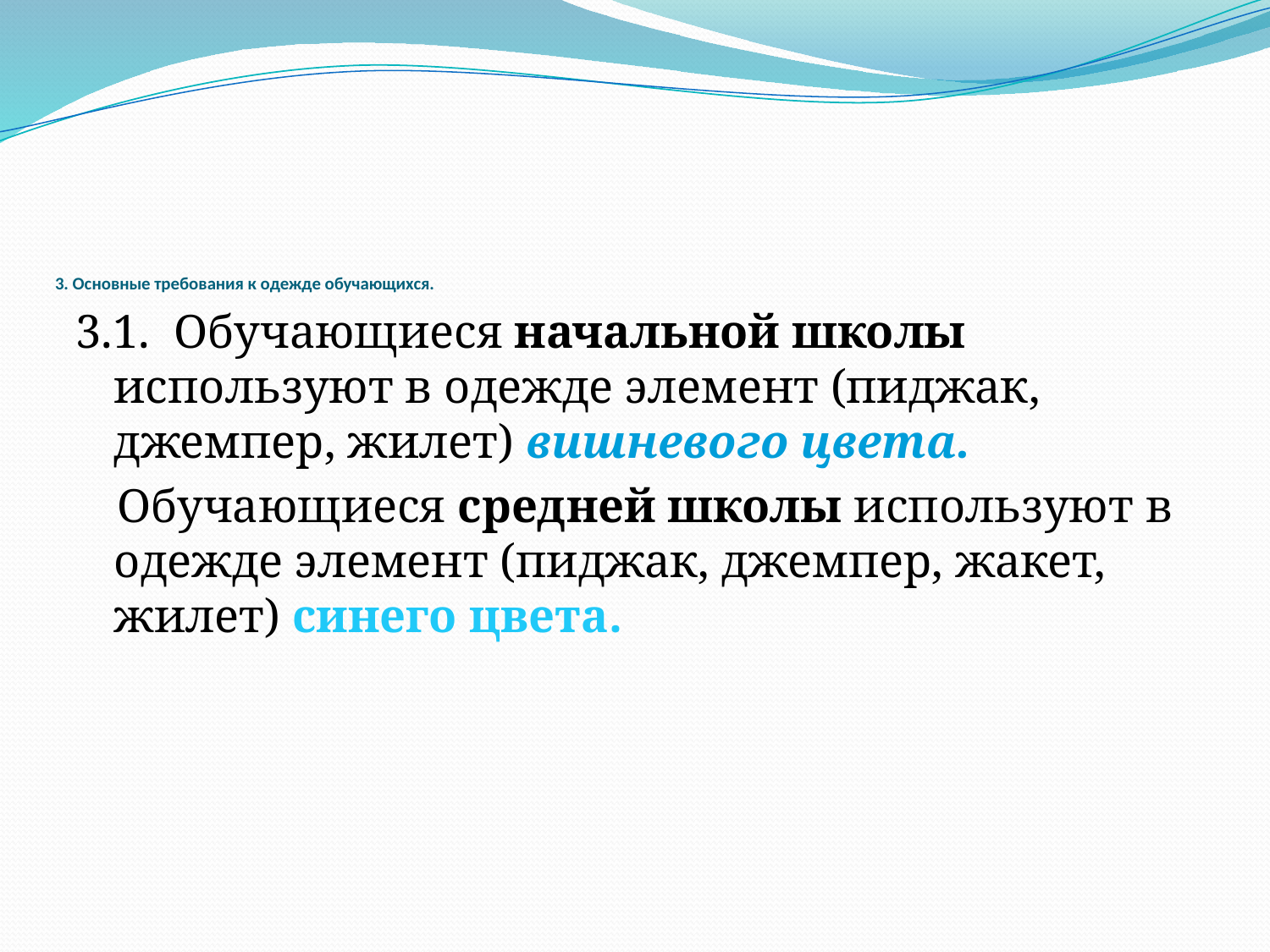

# 3. Основные требования к одежде обучающихся.
3.1.  Обучающиеся начальной школы используют в одежде элемент (пиджак, джемпер, жилет) вишневого цвета.
Обучающиеся средней школы используют в одежде элемент (пиджак, джемпер, жакет, жилет) синего цвета.